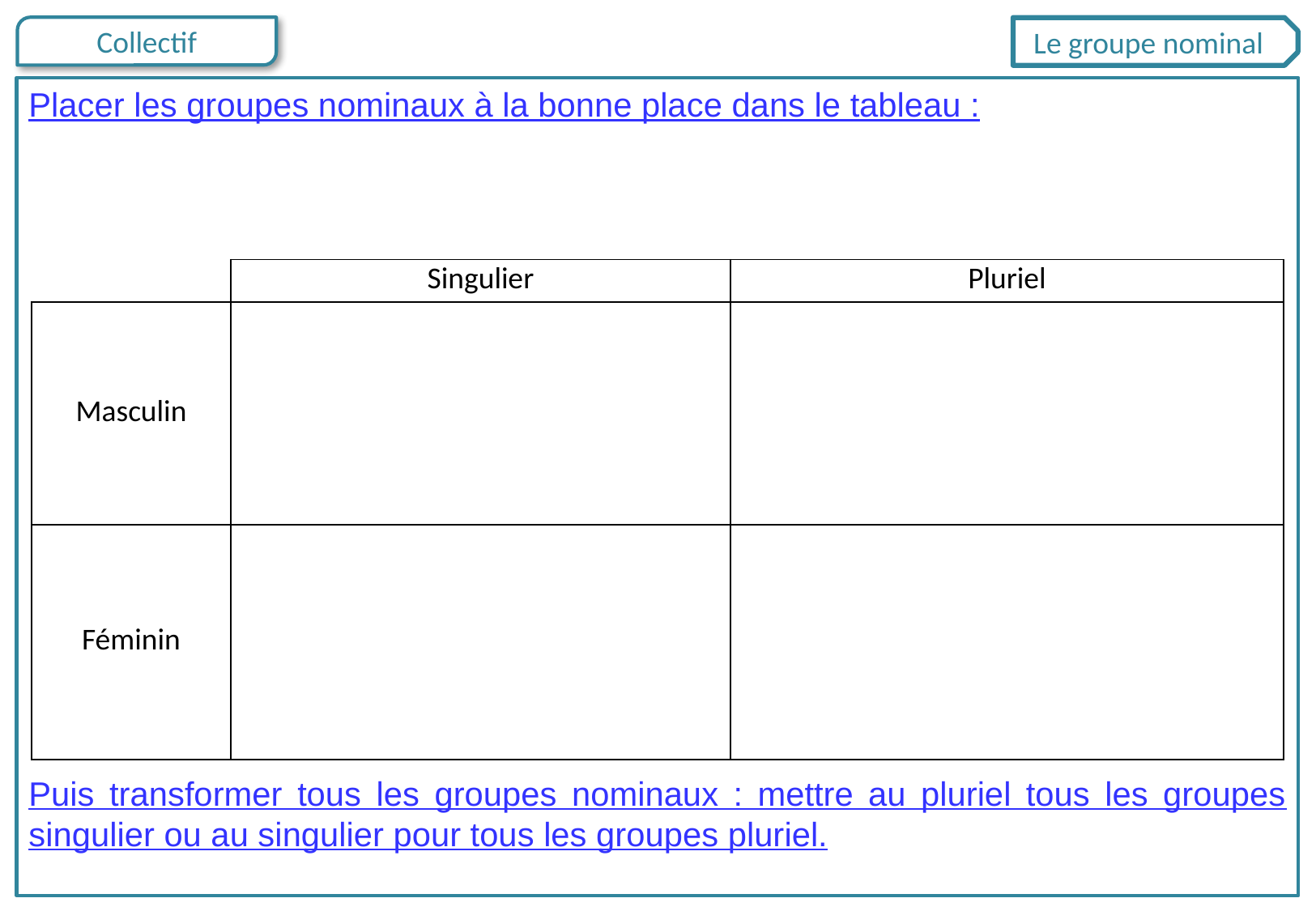

Le groupe nominal
Placer les groupes nominaux à la bonne place dans le tableau :

Puis transformer tous les groupes nominaux : mettre au pluriel tous les groupes singulier ou au singulier pour tous les groupes pluriel.
|  | Singulier | Pluriel |
| --- | --- | --- |
| Masculin |  |  |
| Féminin |  |  |